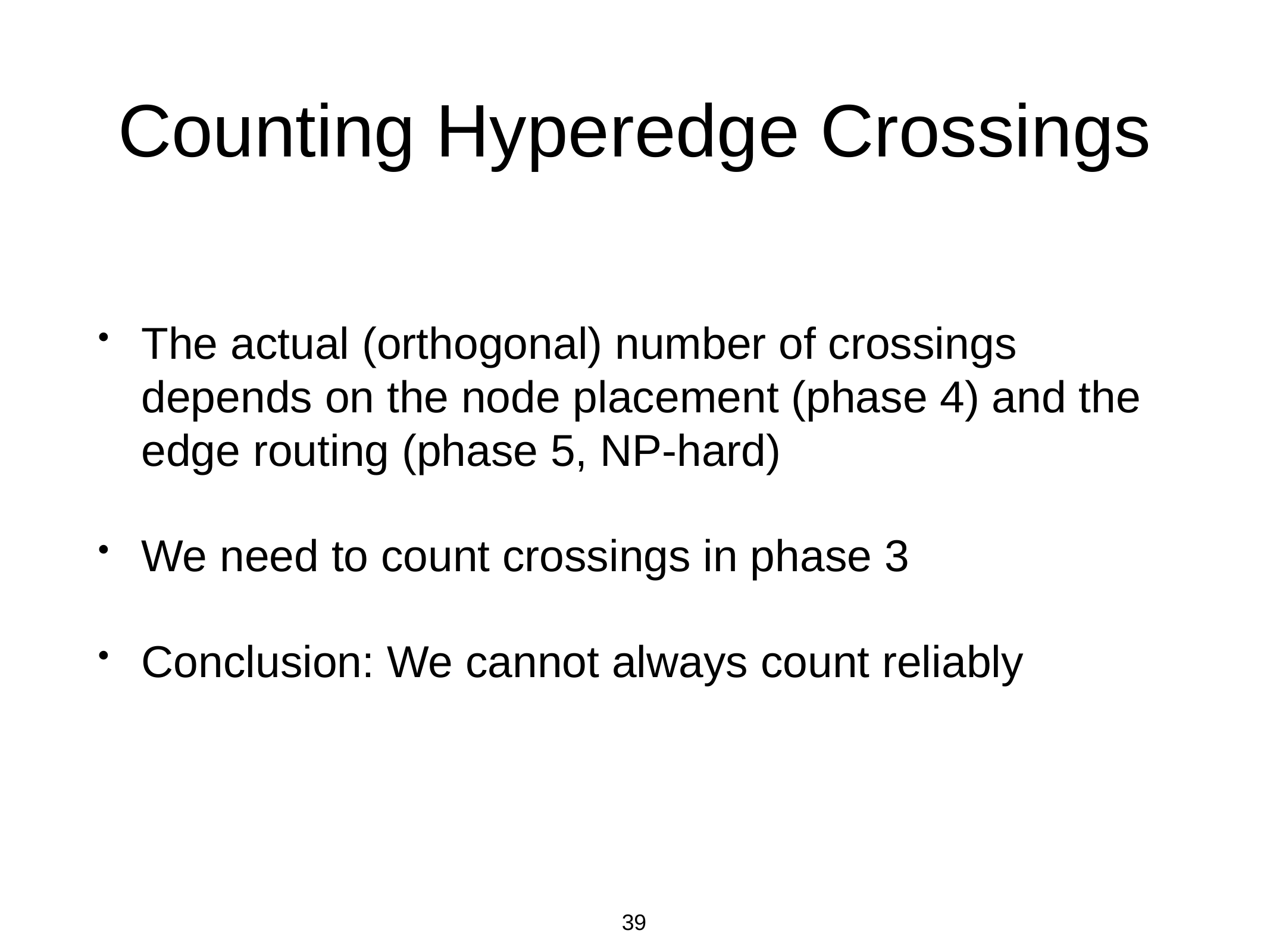

# Counting Hyperedge Crossings
The actual (orthogonal) number of crossings depends on the node placement (phase 4) and the edge routing (phase 5, NP-hard)
We need to count crossings in phase 3
Conclusion: We cannot always count reliably
39